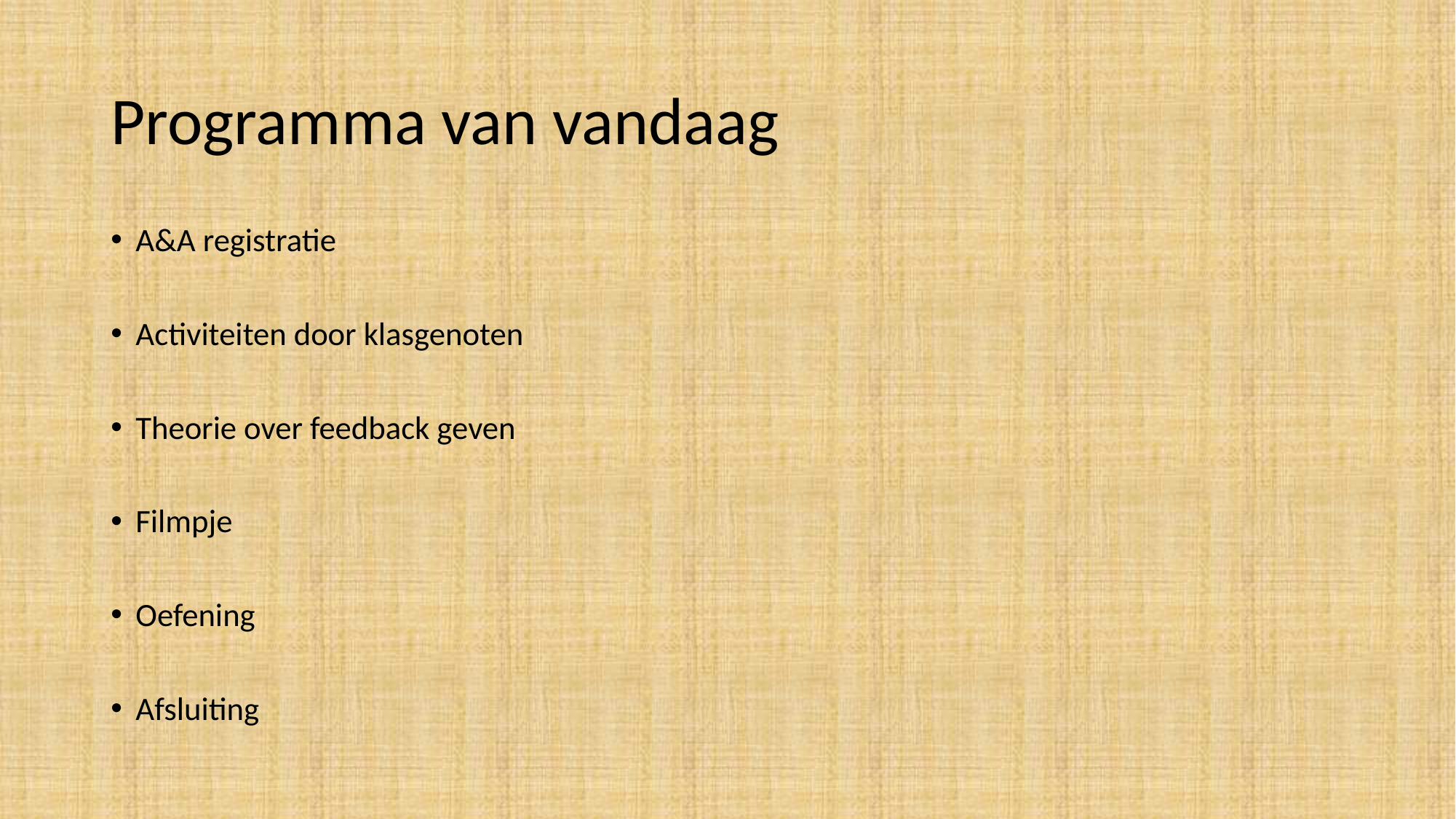

# Programma van vandaag
A&A registratie

Activiteiten door klasgenoten

Theorie over feedback geven

Filmpje

Oefening

Afsluiting